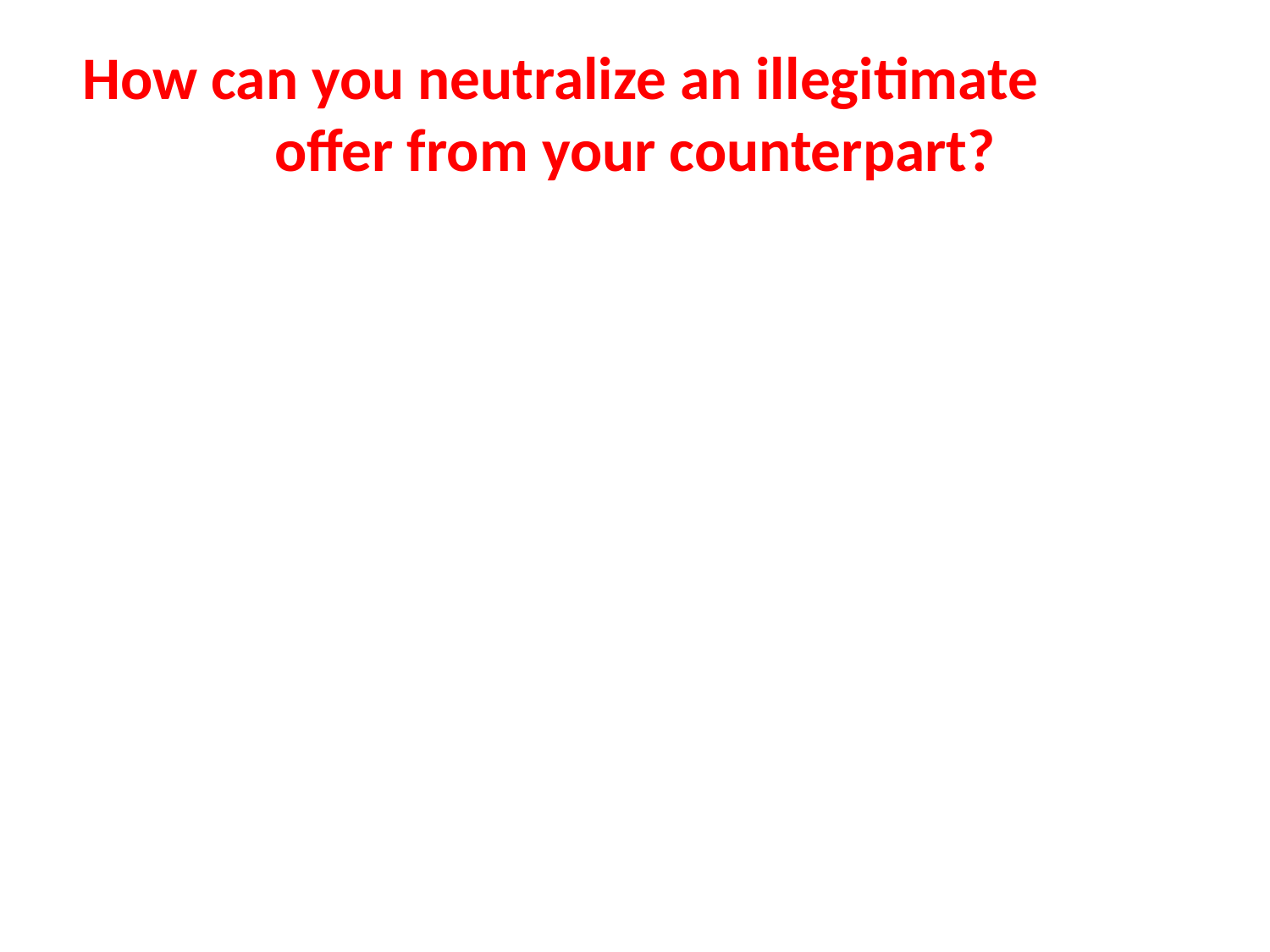

# How can you neutralize an illegitimate            offer from your counterpart?
Legitimacy
ASK:
Where does this number come from?